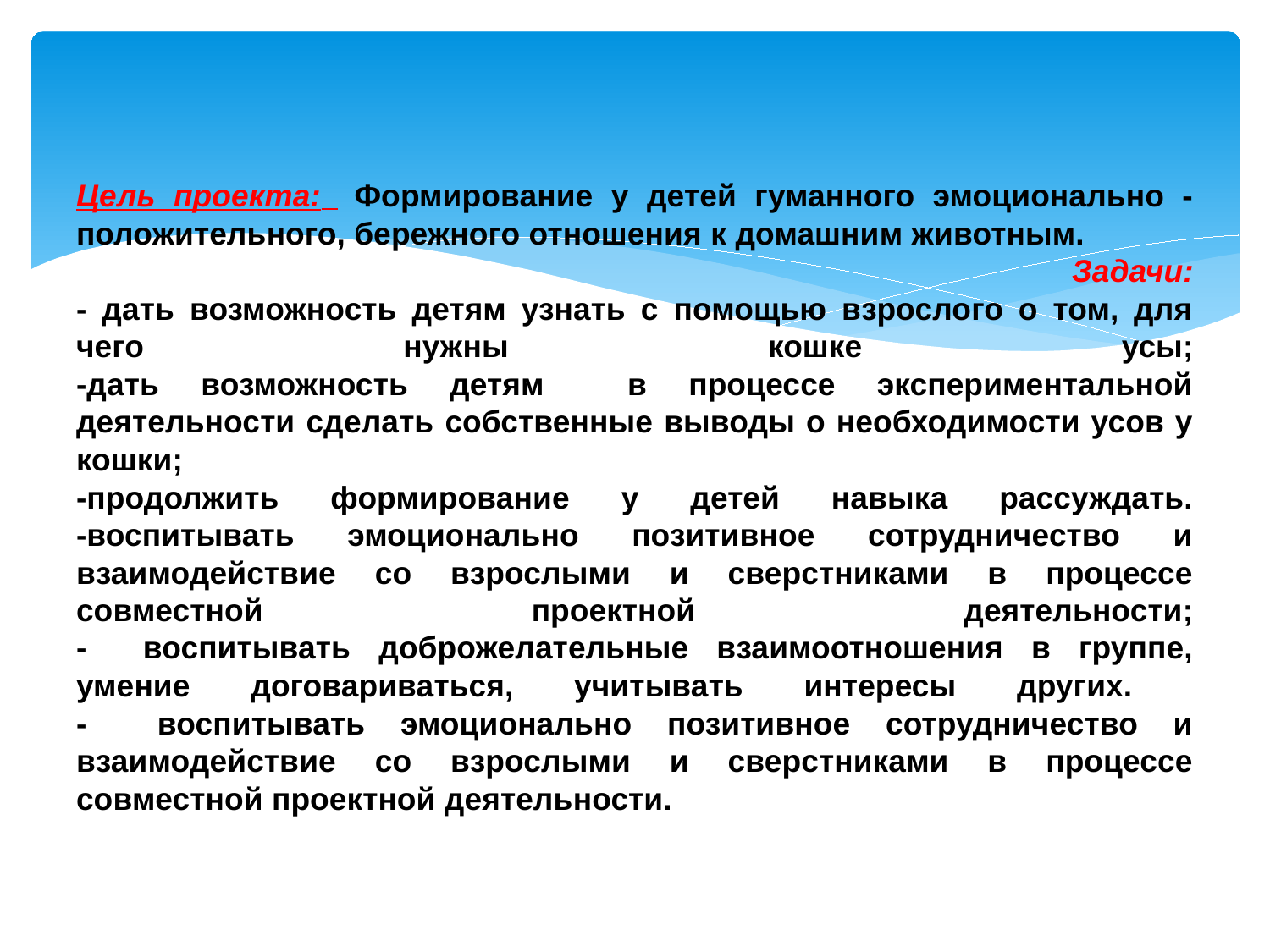

# Цель проекта:  Формирование у детей гуманного эмоционально - положительного, бережного отношения к домашним животным.                                                                      Задачи: - дать возможность детям узнать с помощью взрослого о том, для чего нужны кошке усы; -дать возможность детям  в процессе экспериментальной деятельности сделать собственные выводы о необходимости усов у кошки; -продолжить формирование у детей навыка рассуждать. -воспитывать эмоционально позитивное сотрудничество и взаимодействие со взрослыми и сверстниками в процессе совместной проектной деятельности; -  воспитывать доброжелательные взаимоотношения в группе, умение договариваться, учитывать интересы других. -  воспитывать эмоционально позитивное сотрудничество и взаимодействие со взрослыми и сверстниками в процессе совместной проектной деятельности.